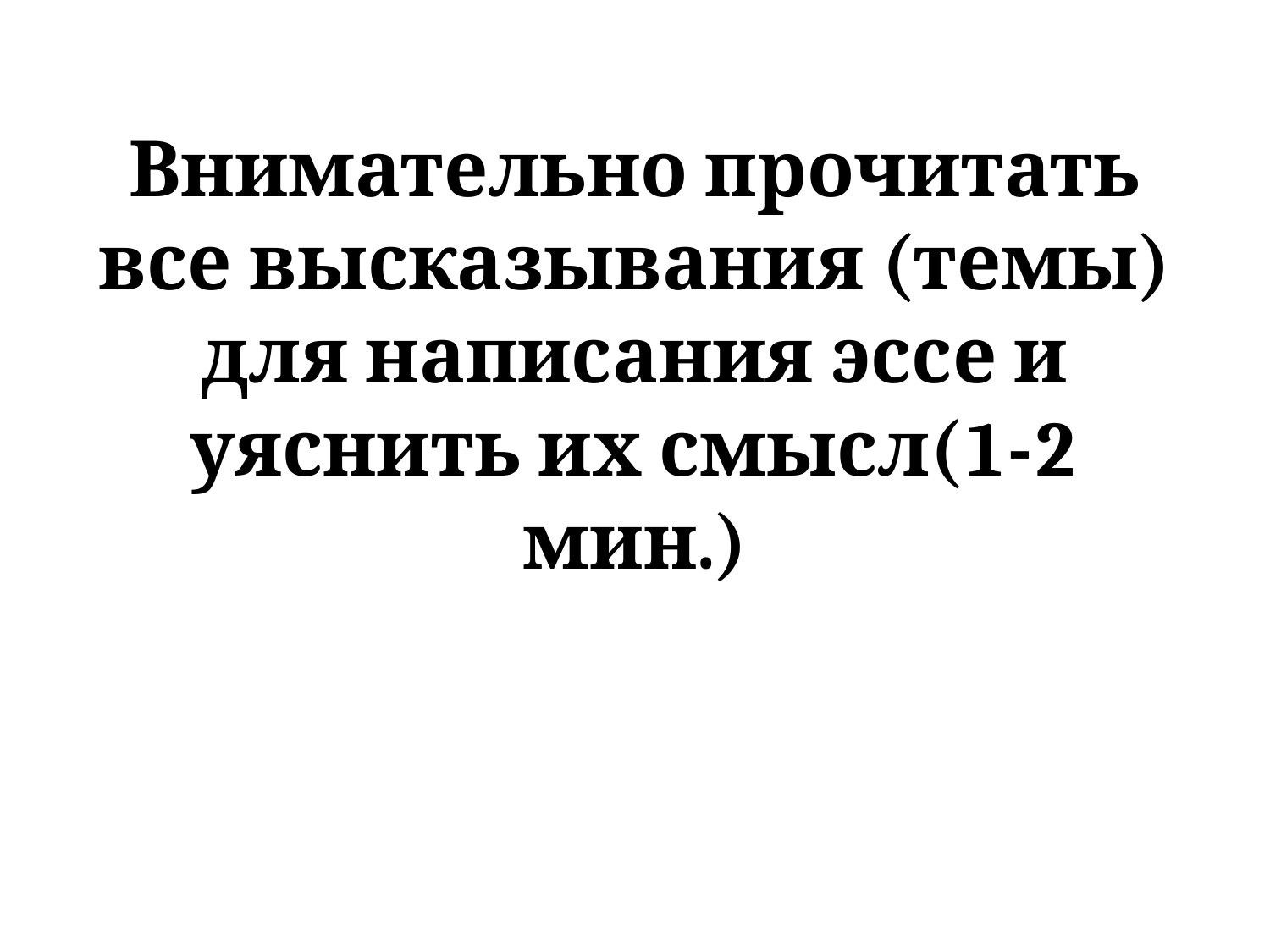

# Внимательно прочитать все высказывания (темы) для написания эссе и уяснить их смысл(1-2 мин.)